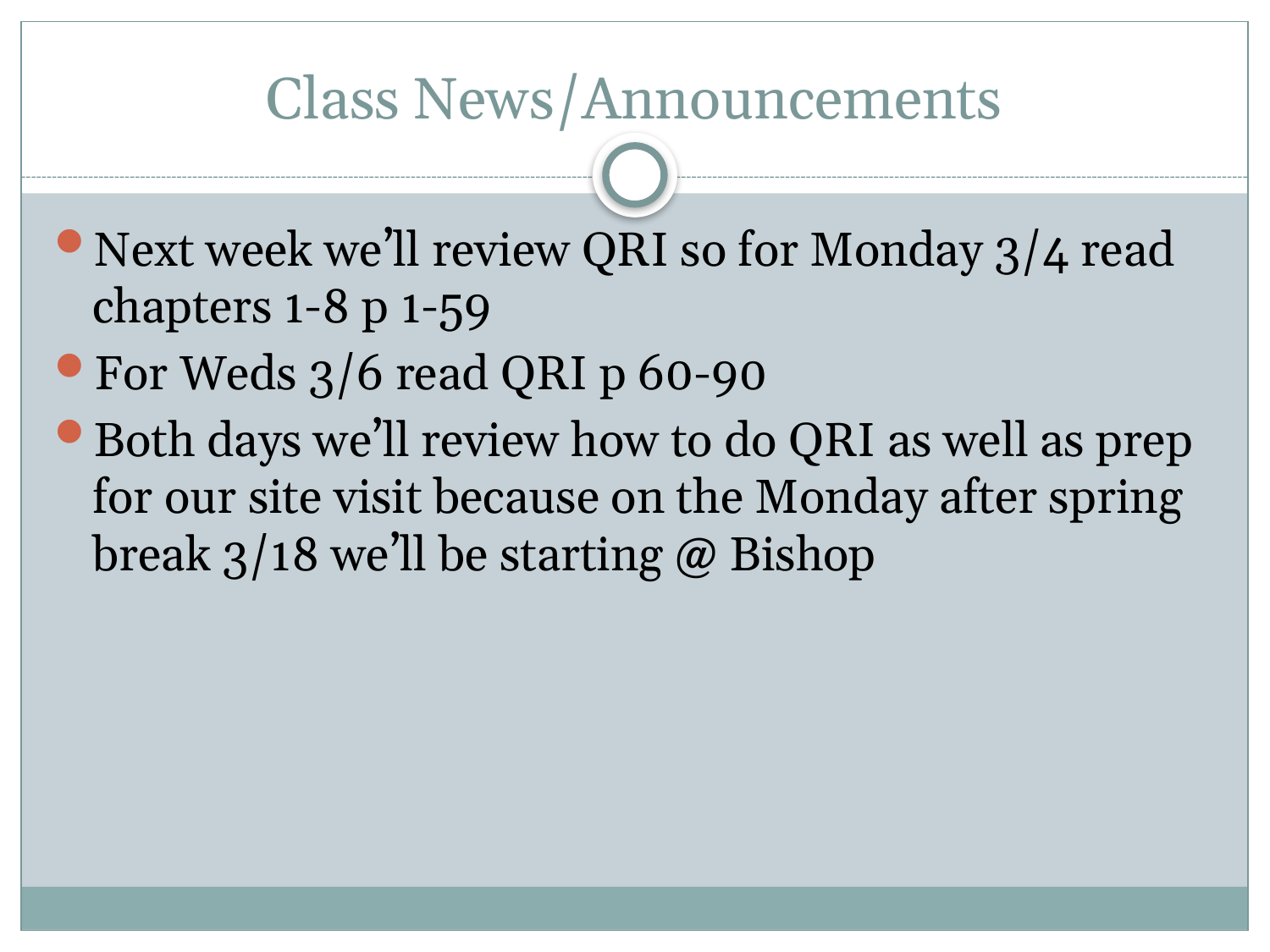

# Class News/Announcements
Next week we’ll review QRI so for Monday 3/4 read chapters 1-8 p 1-59
For Weds 3/6 read QRI p 60-90
Both days we’ll review how to do QRI as well as prep for our site visit because on the Monday after spring break 3/18 we’ll be starting @ Bishop